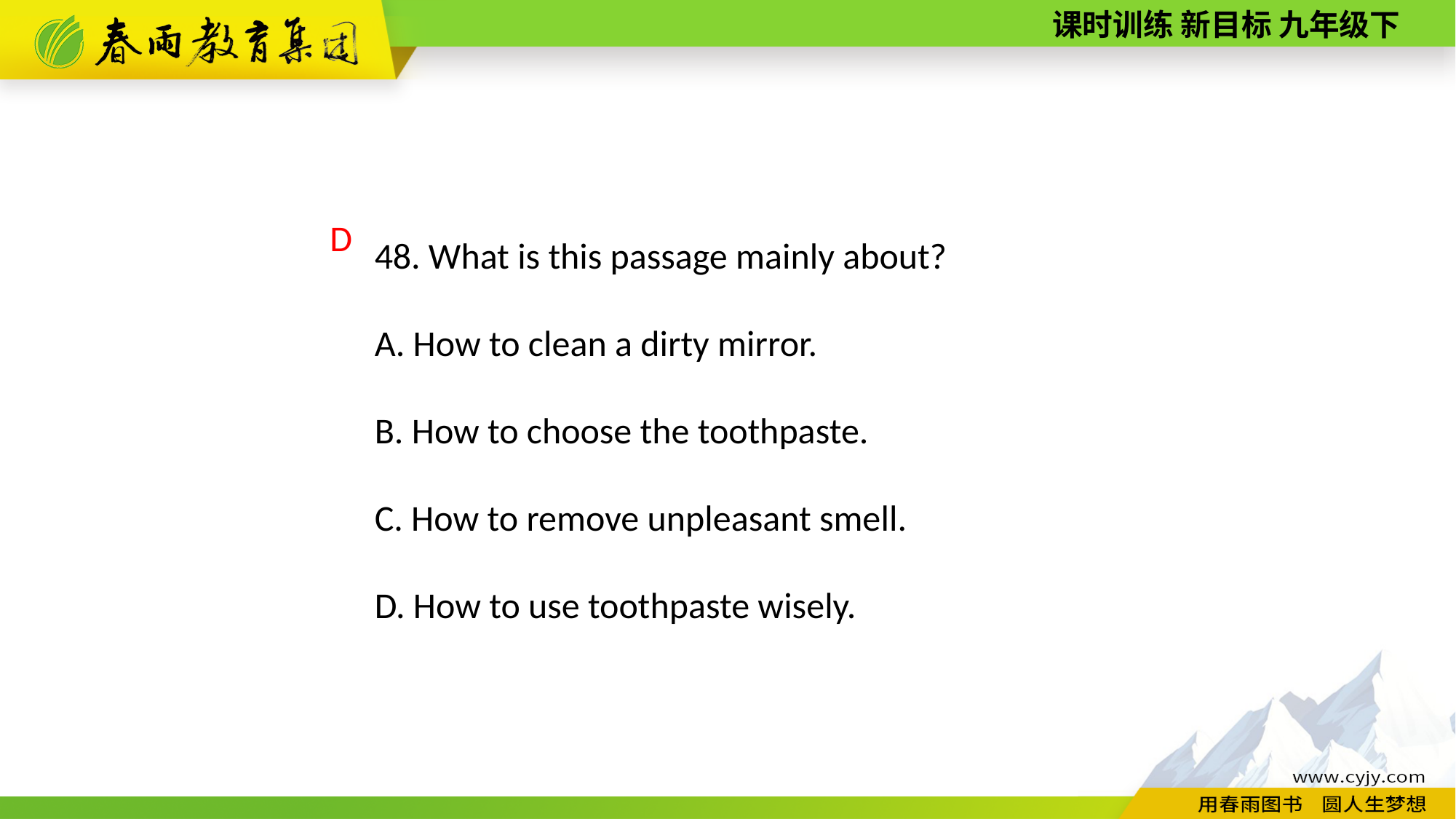

48. What is this passage mainly about?
A. How to clean a dirty mirror.
B. How to choose the toothpaste.
C. How to remove unpleasant smell.
D. How to use toothpaste wisely.
D